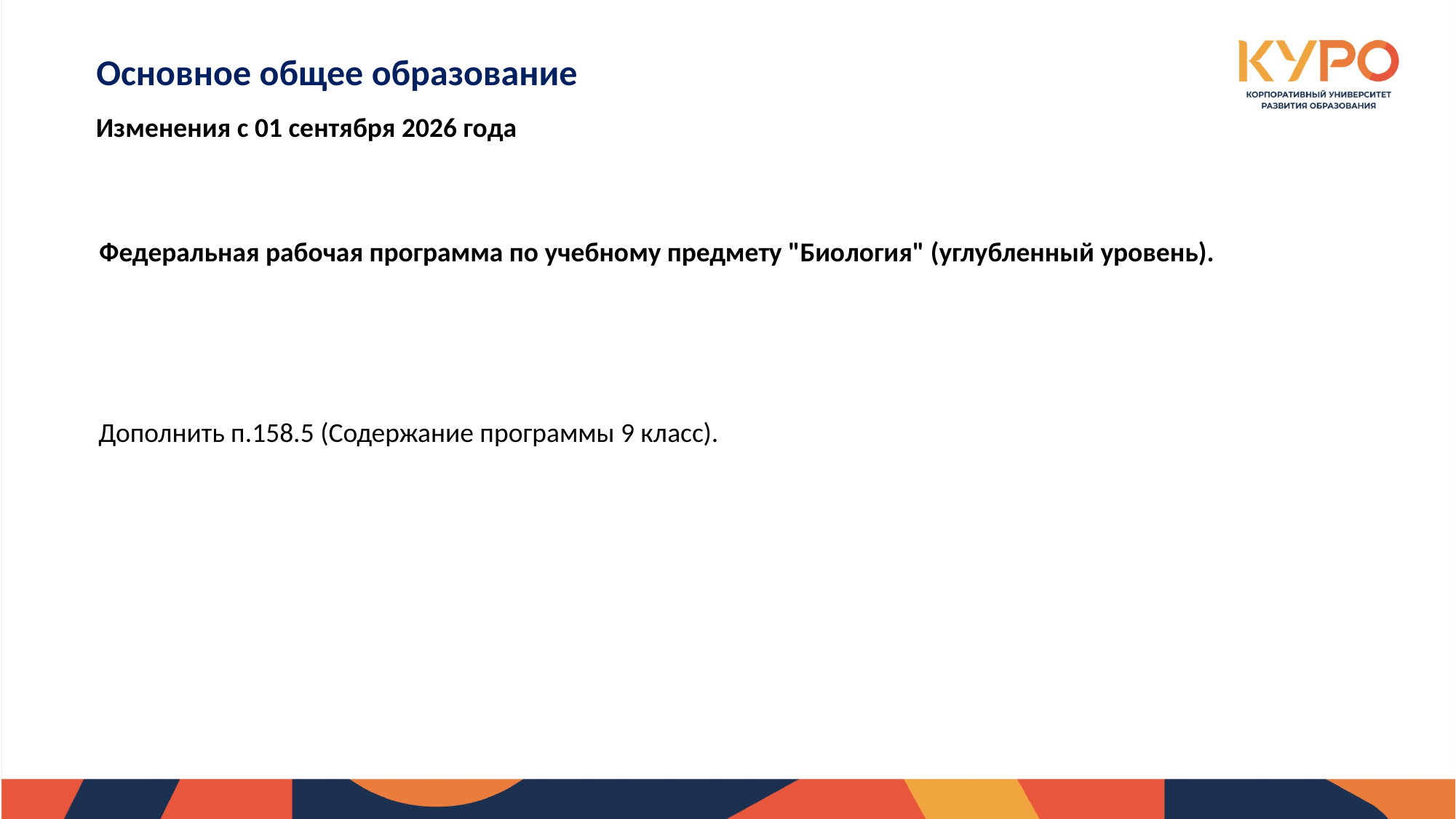

Основное общее образование
Изменения с 01 сентября 2026 года
Федеральная рабочая программа по учебному предмету "Биология" (углубленный уровень).
Дополнить п.158.5 (Содержание программы 9 класс).